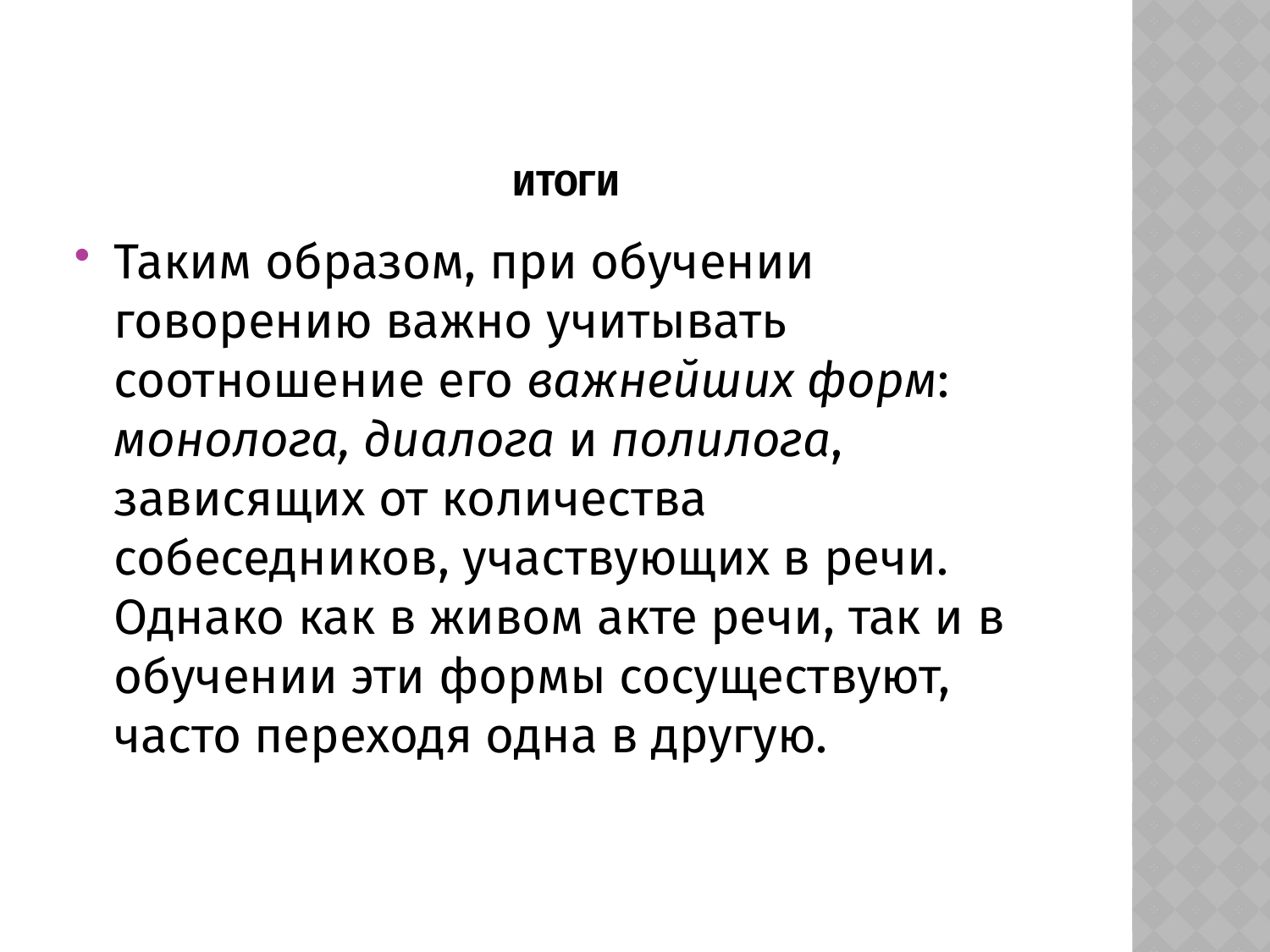

# Итоги
Таким образом, при обучении говорению важно учитывать соотношение его важнейших форм: монолога, диалога и полилога, зависящих от количества собеседников, участвующих в речи. Однако как в живом акте речи, так и в обучении эти формы сосуществуют, часто переходя одна в другую.